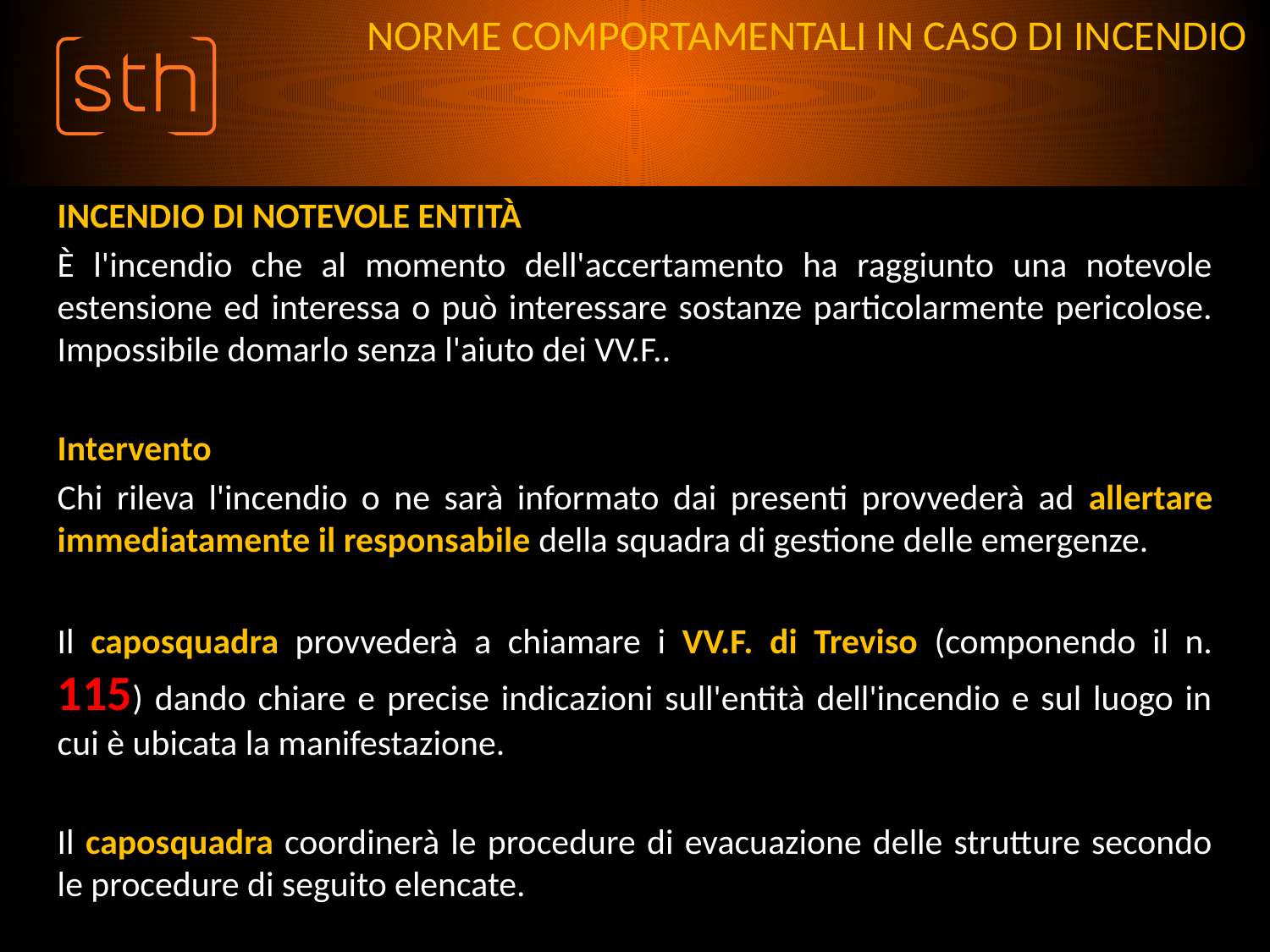

# NORME COMPORTAMENTALI IN CASO DI INCENDIO
INCENDIO DI NOTEVOLE ENTITÀ
È l'incendio che al momento dell'accertamento ha raggiunto una notevole estensione ed interessa o può interessare sostanze particolarmente pericolose. Impossibile domarlo senza l'aiuto dei VV.F..

Intervento
Chi rileva l'incendio o ne sarà informato dai presenti provvederà ad allertare immediatamente il responsabile della squadra di gestione delle emergenze.

Il caposquadra provvederà a chiamare i VV.F. di Treviso (componendo il n. 115) dando chiare e precise indicazioni sull'entità dell'incendio e sul luogo in cui è ubicata la manifestazione.

Il caposquadra coordinerà le procedure di evacuazione delle strutture secondo le procedure di seguito elencate.